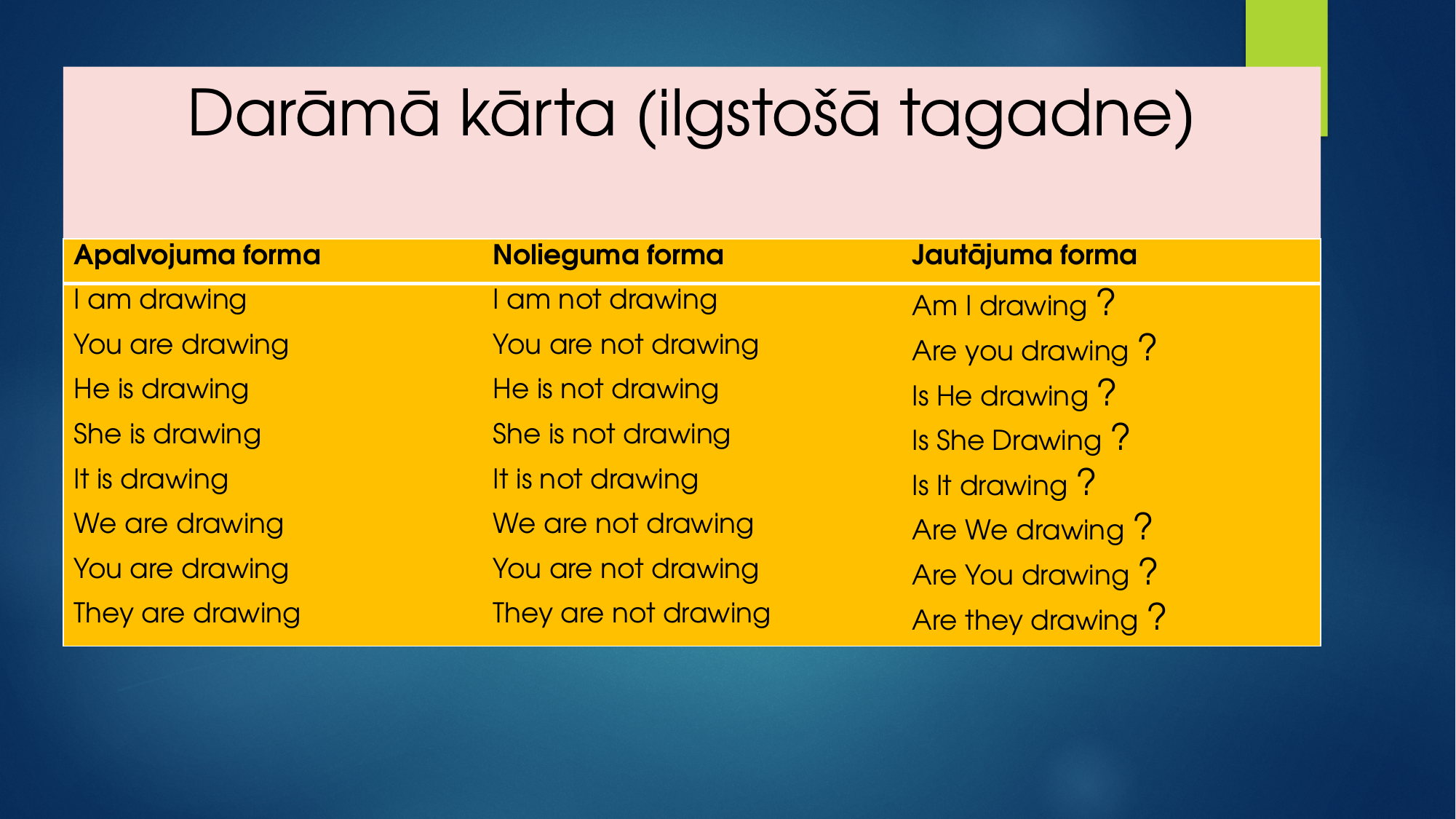

# Darāmā kārta (ilgstošā tagadne)
| Apalvojuma forma | Nolieguma forma | Jautājuma forma |
| --- | --- | --- |
| I am drawing | I am not drawing | Am I drawing ? |
| You are drawing | You are not drawing | Are you drawing ? |
| He is drawing | He is not drawing | Is He drawing ? |
| She is drawing | She is not drawing | Is She Drawing ? |
| It is drawing | It is not drawing | Is It drawing ? |
| We are drawing | We are not drawing | Are We drawing ? |
| You are drawing | You are not drawing | Are You drawing ? |
| They are drawing | They are not drawing | Are they drawing ? |